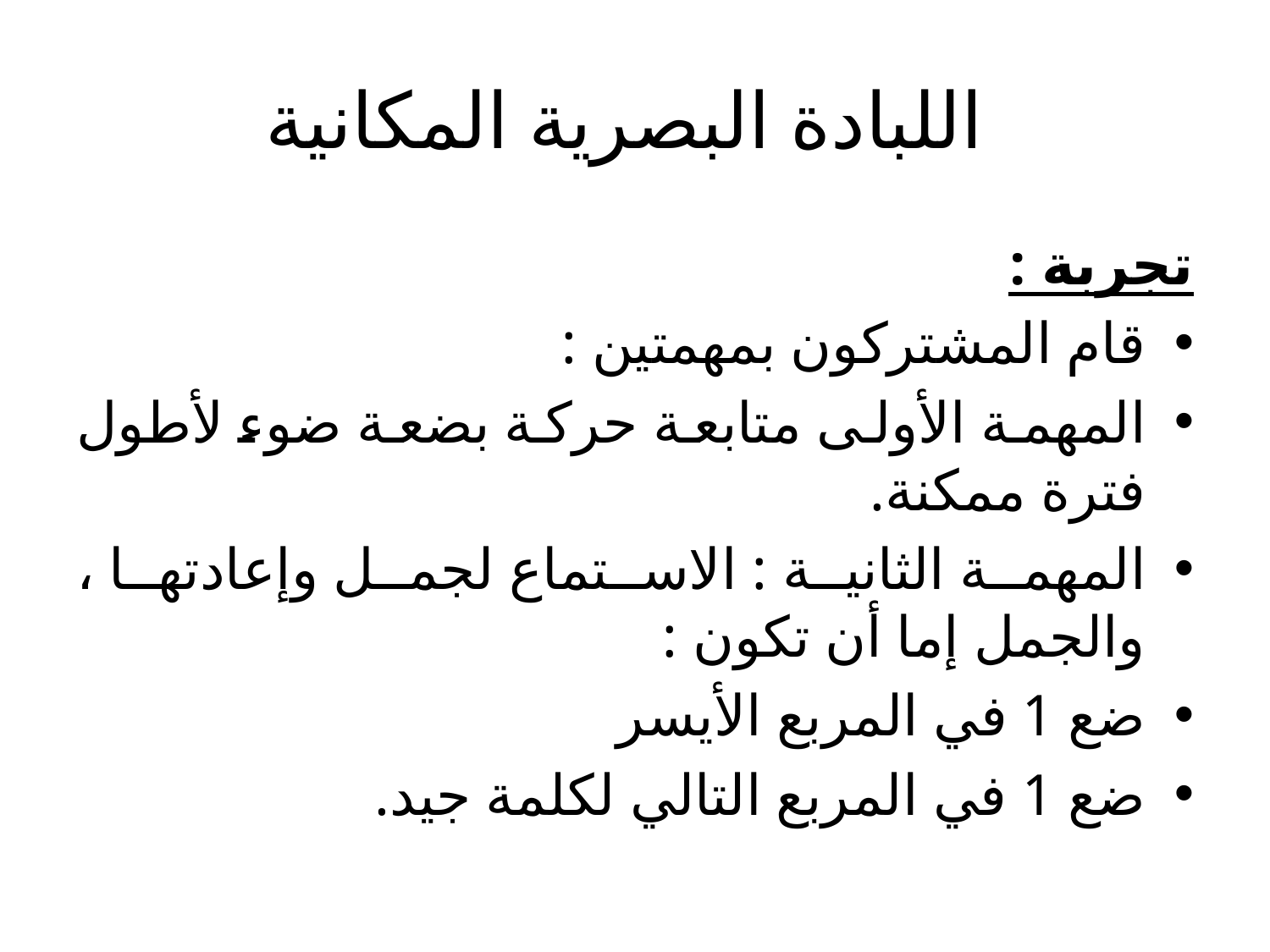

# اللبادة البصرية المكانية
تجربة :
قام المشتركون بمهمتين :
المهمة الأولى متابعة حركة بضعة ضوء لأطول فترة ممكنة.
المهمة الثانية : الاستماع لجمل وإعادتها ، والجمل إما أن تكون :
ضع 1 في المربع الأيسر
ضع 1 في المربع التالي لكلمة جيد.